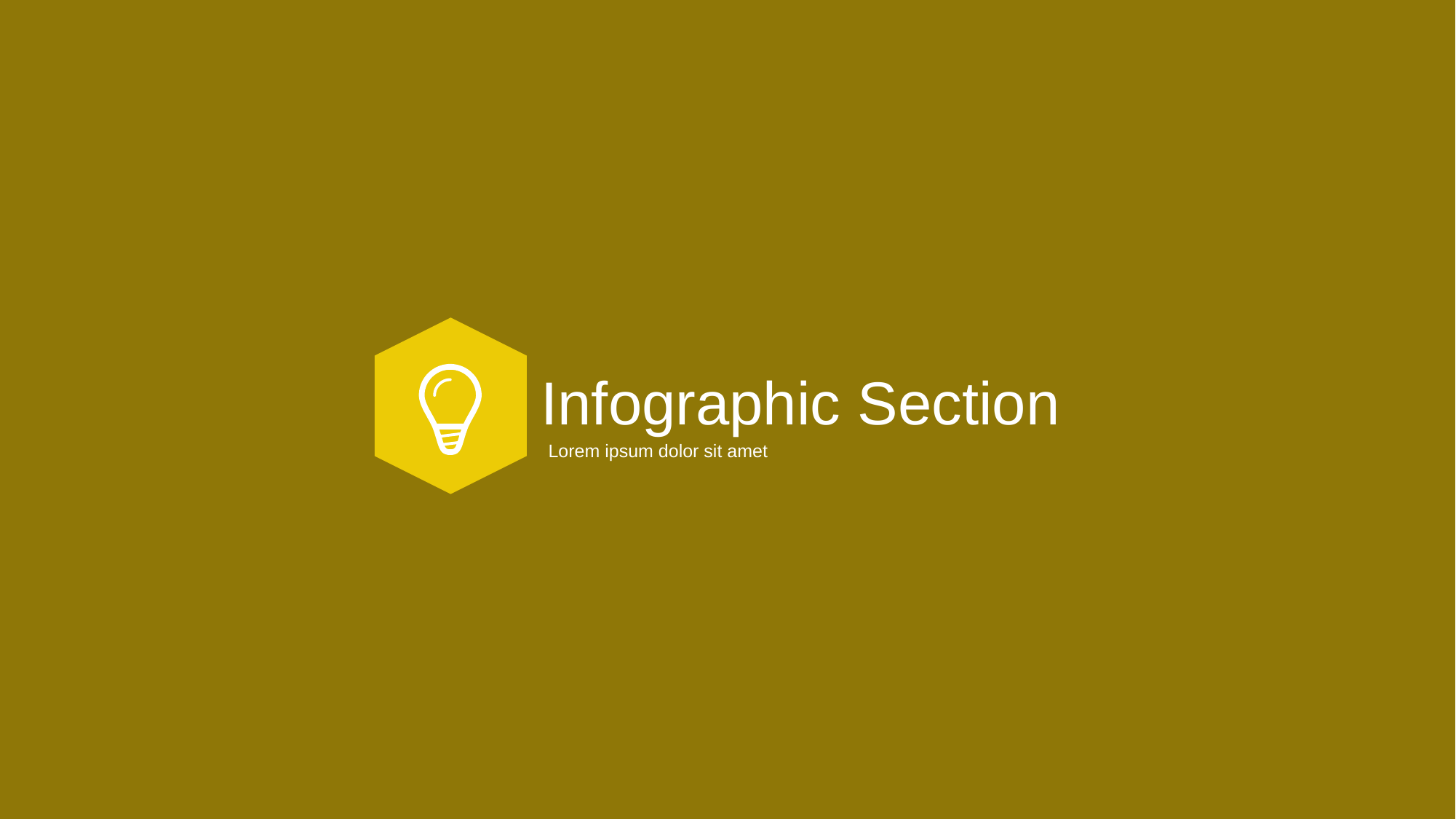

Infographic Section
Lorem ipsum dolor sit amet